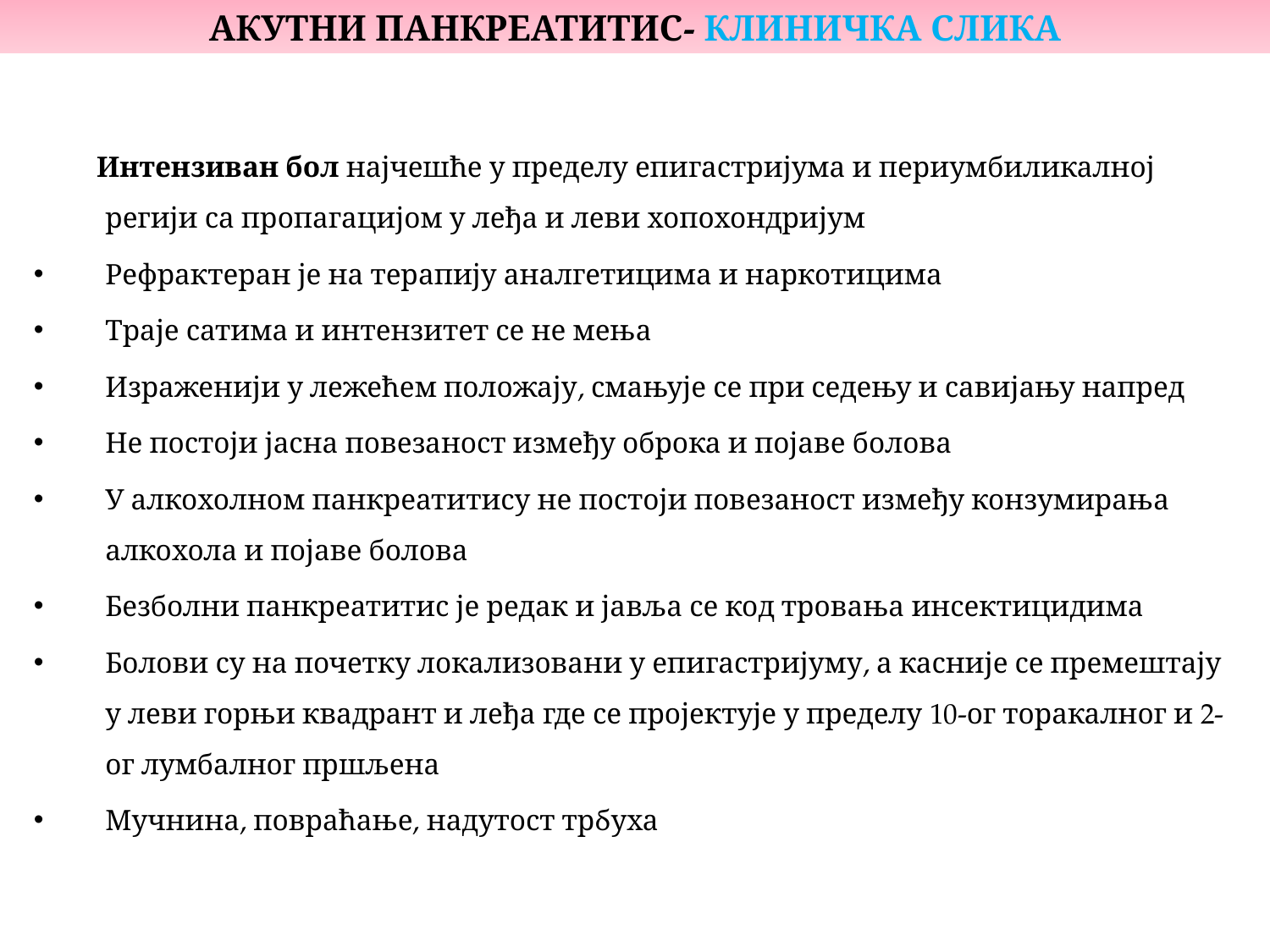

АКУТНИ ПАНКРЕАТИТИС- КЛИНИЧКА СЛИКА
         Интензиван бол најчешће у пределу епигастријума и периумбиликалној регији са пропагацијом у леђа и леви хопохондријум
Рефрактеран је на терапију аналгетицима и наркотицима
Траје сатима и интензитет се не мења
Израженији у лежећем положају, смањује се при седењу и савијању напред
Не постоји јасна повезаност између оброка и појаве болова
У алкохолном панкреатитису не постоји повезаност између конзумирања алкохола и појаве болова
Безболни панкреатитис је редак и јавља се код тровања инсектицидима
Болови су на почетку локализовани у епигастријуму, а касније се премештају у леви горњи квадрант и леђа где се пројектује у пределу 10-ог торакалног и 2-ог лумбалног пршљена
Мучнина, повраћање, надутост трбуха